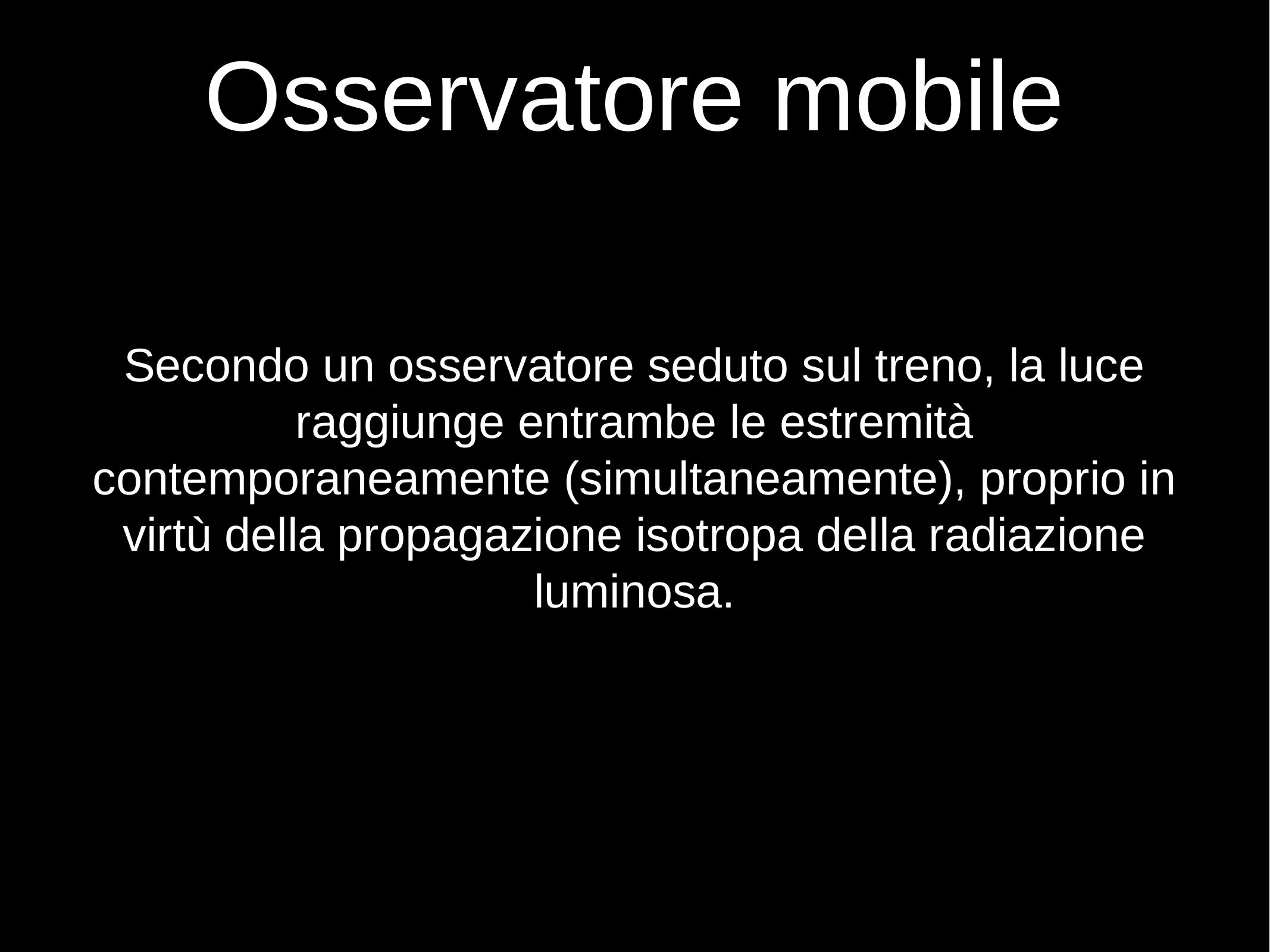

# Osservatore mobile
Secondo un osservatore seduto sul treno, la luce raggiunge entrambe le estremità contemporaneamente (simultaneamente), proprio in virtù della propagazione isotropa della radiazione luminosa.